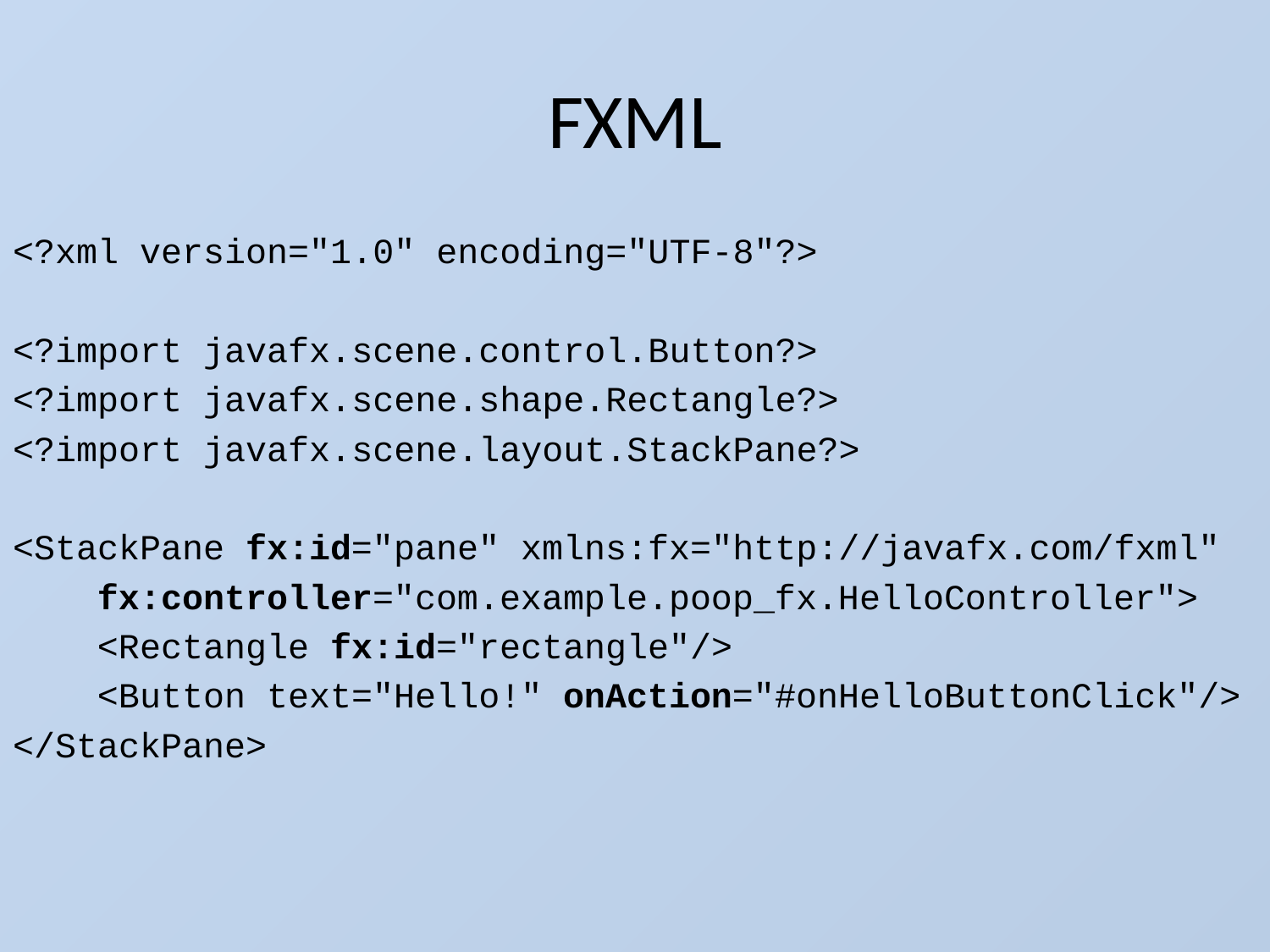

# FXML
<?xml version="1.0" encoding="UTF-8"?>

<?import javafx.scene.control.Button?>
<?import javafx.scene.shape.Rectangle?>
<?import javafx.scene.layout.StackPane?>

<StackPane fx:id="pane" xmlns:fx="http://javafx.com/fxml"
    fx:controller="com.example.poop_fx.HelloController">
    <Rectangle fx:id="rectangle"/>
    <Button text="Hello!" onAction="#onHelloButtonClick"/>
</StackPane>